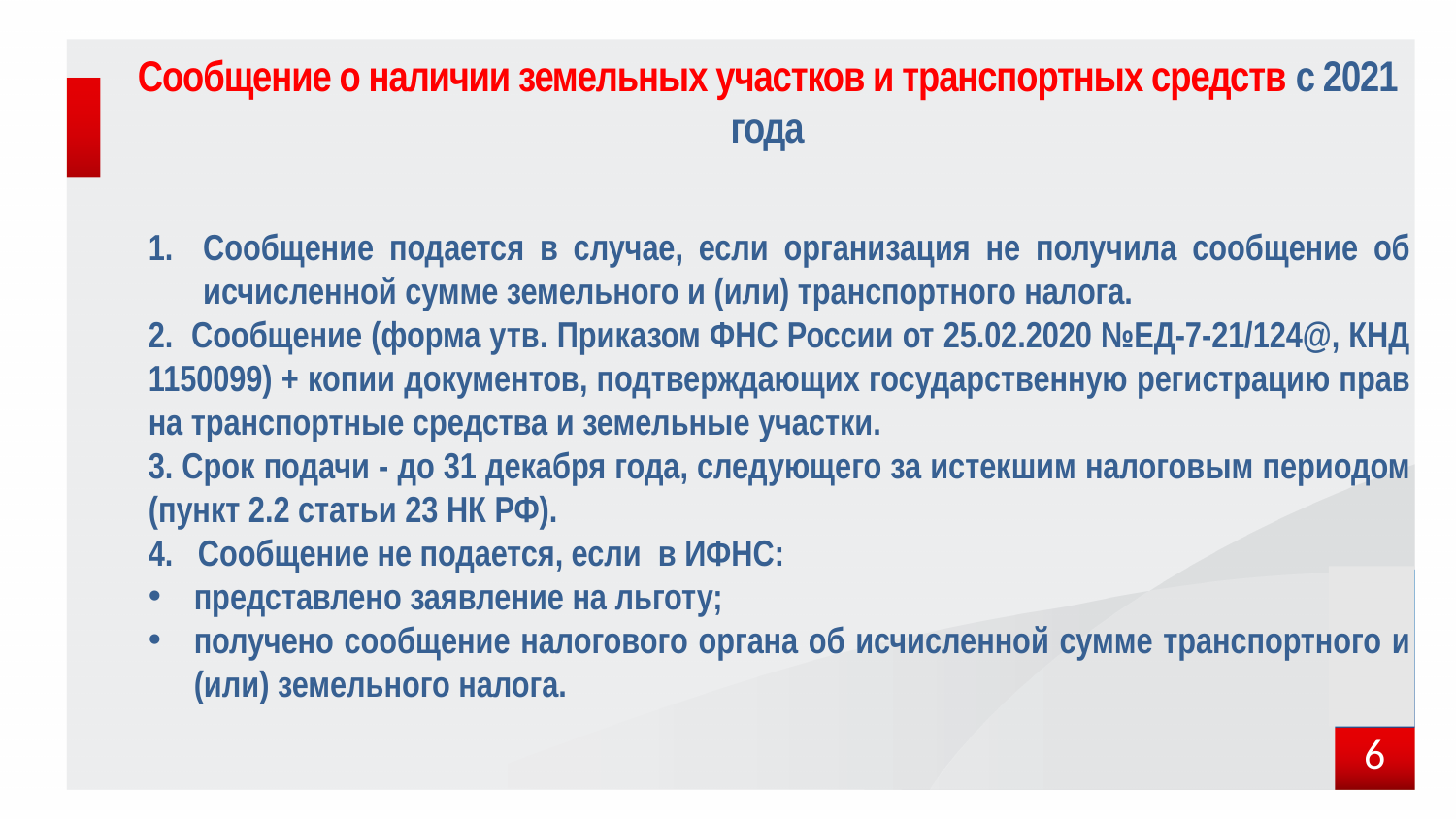

# Сообщение о наличии земельных участков и транспортных средств с 2021 года

Сообщение подается в случае, если организация не получила сообщение об исчисленной сумме земельного и (или) транспортного налога.
2.  Сообщение (форма утв. Приказом ФНС России от 25.02.2020 №ЕД-7-21/124@, КНД 1150099) + копии документов, подтверждающих государственную регистрацию прав на транспортные средства и земельные участки.
3. Срок подачи - до 31 декабря года, следующего за истекшим налоговым периодом (пункт 2.2 статьи 23 НК РФ).
4.   Сообщение не подается, если  в ИФНС:
представлено заявление на льготу;
получено сообщение налогового органа об исчисленной сумме транспортного и (или) земельного налога.

6